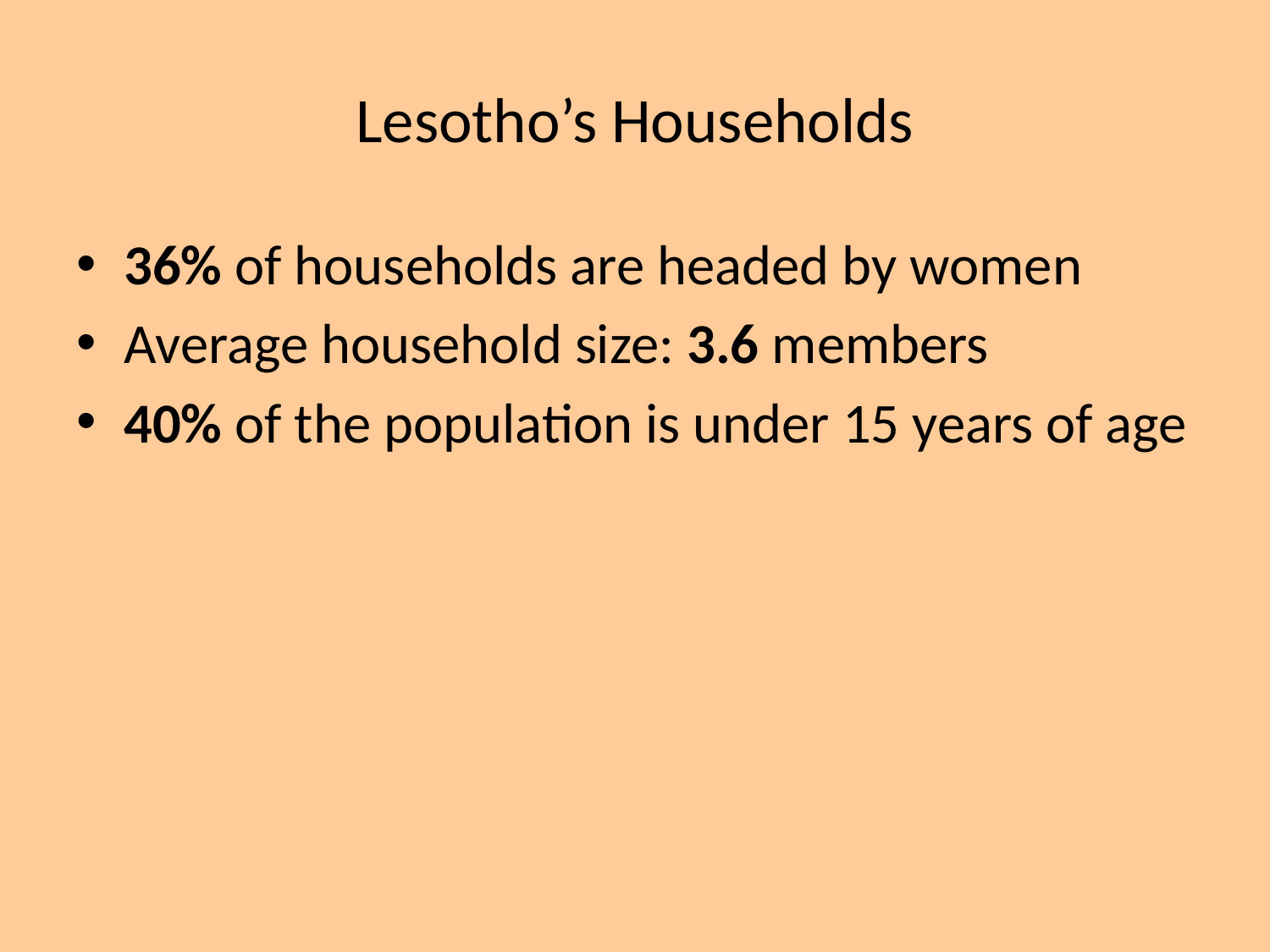

# Lesotho’s Households
36% of households are headed by women
Average household size: 3.6 members
40% of the population is under 15 years of age